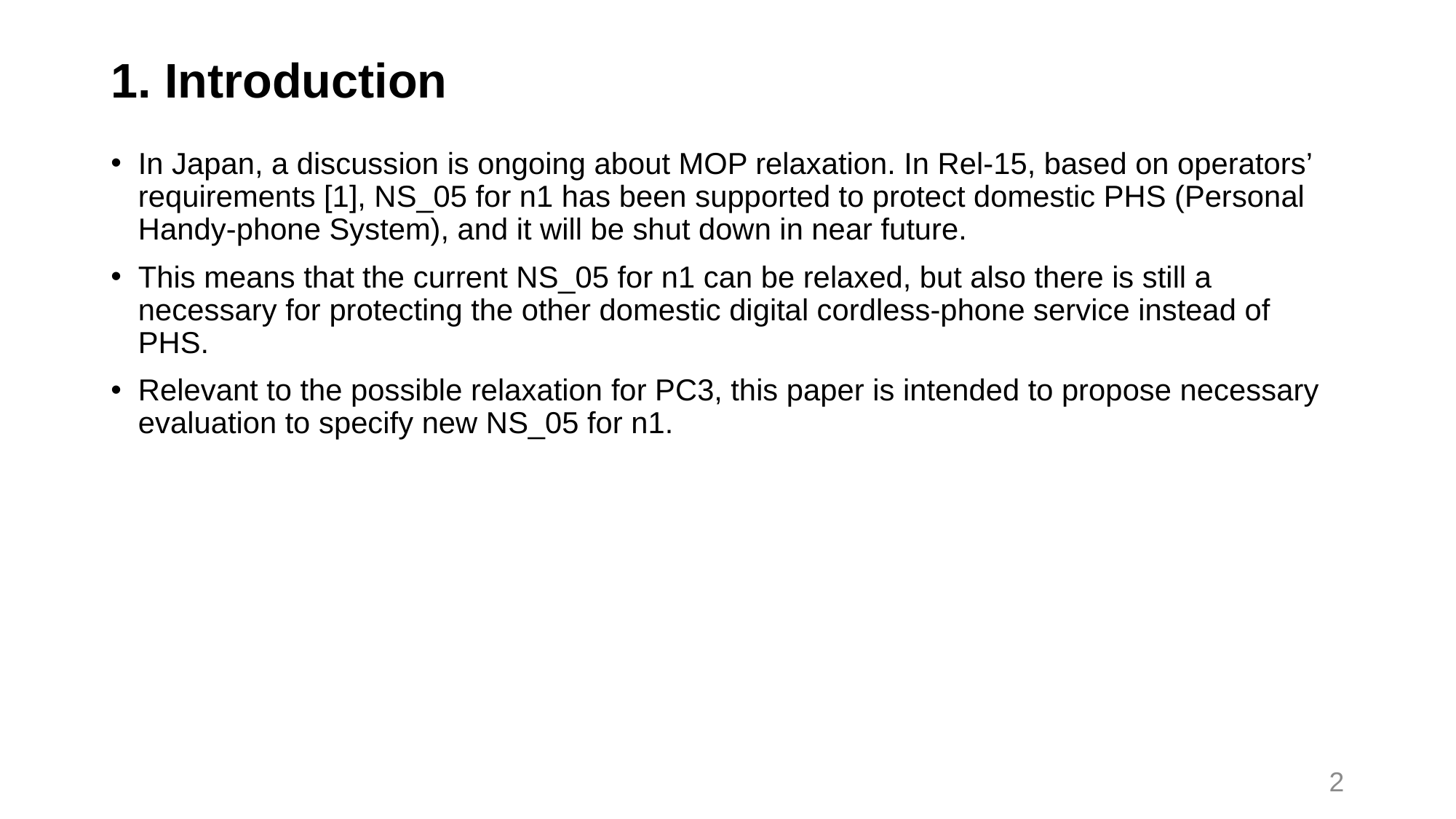

# 1. Introduction
In Japan, a discussion is ongoing about MOP relaxation. In Rel-15, based on operators’ requirements [1], NS_05 for n1 has been supported to protect domestic PHS (Personal Handy-phone System), and it will be shut down in near future.
This means that the current NS_05 for n1 can be relaxed, but also there is still a necessary for protecting the other domestic digital cordless-phone service instead of PHS.
Relevant to the possible relaxation for PC3, this paper is intended to propose necessary evaluation to specify new NS_05 for n1.

2